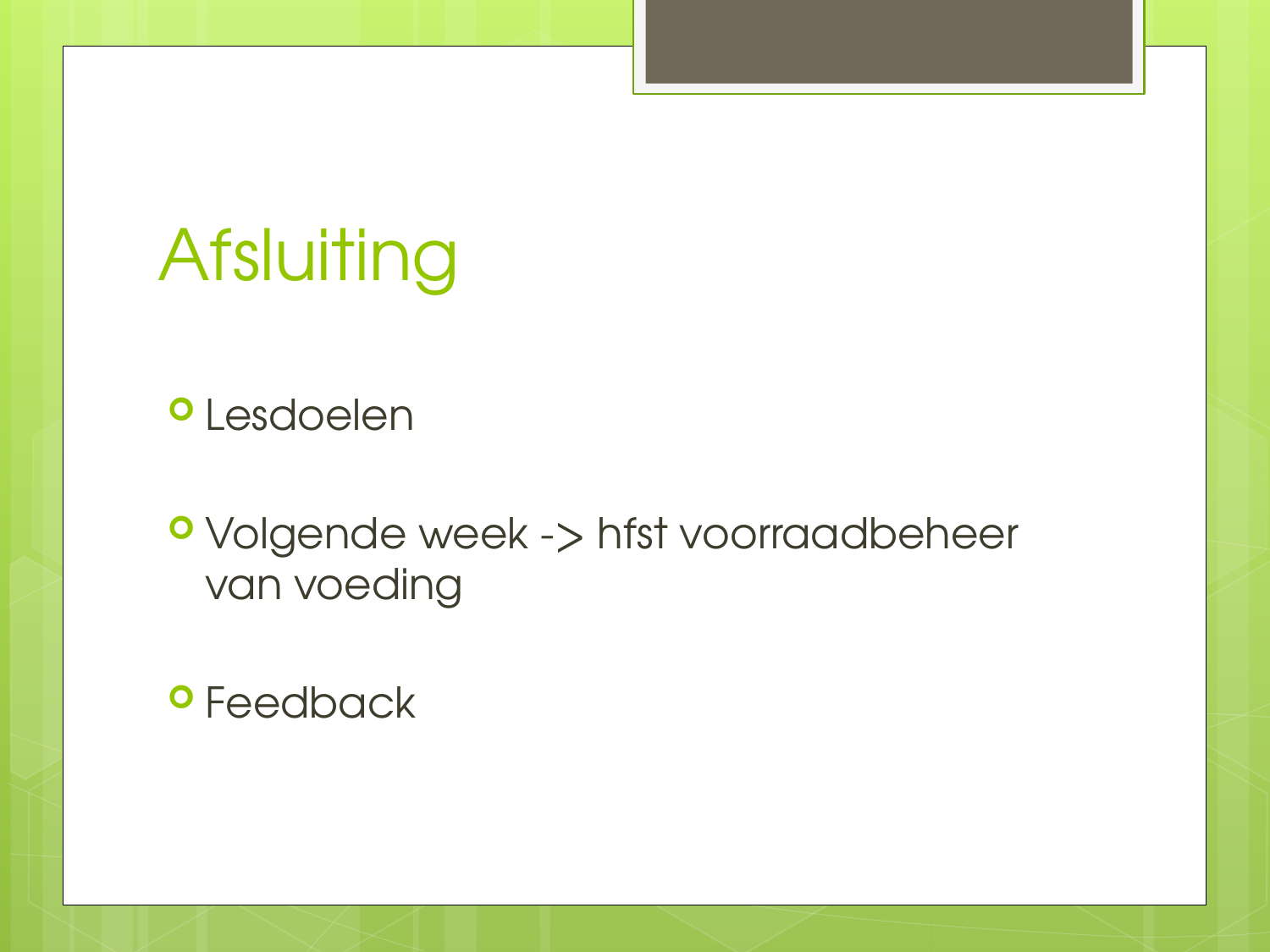

# Afsluiting

Lesdoelen

Volgende week -> hfst voorraadbeheer van voeding

Feedback